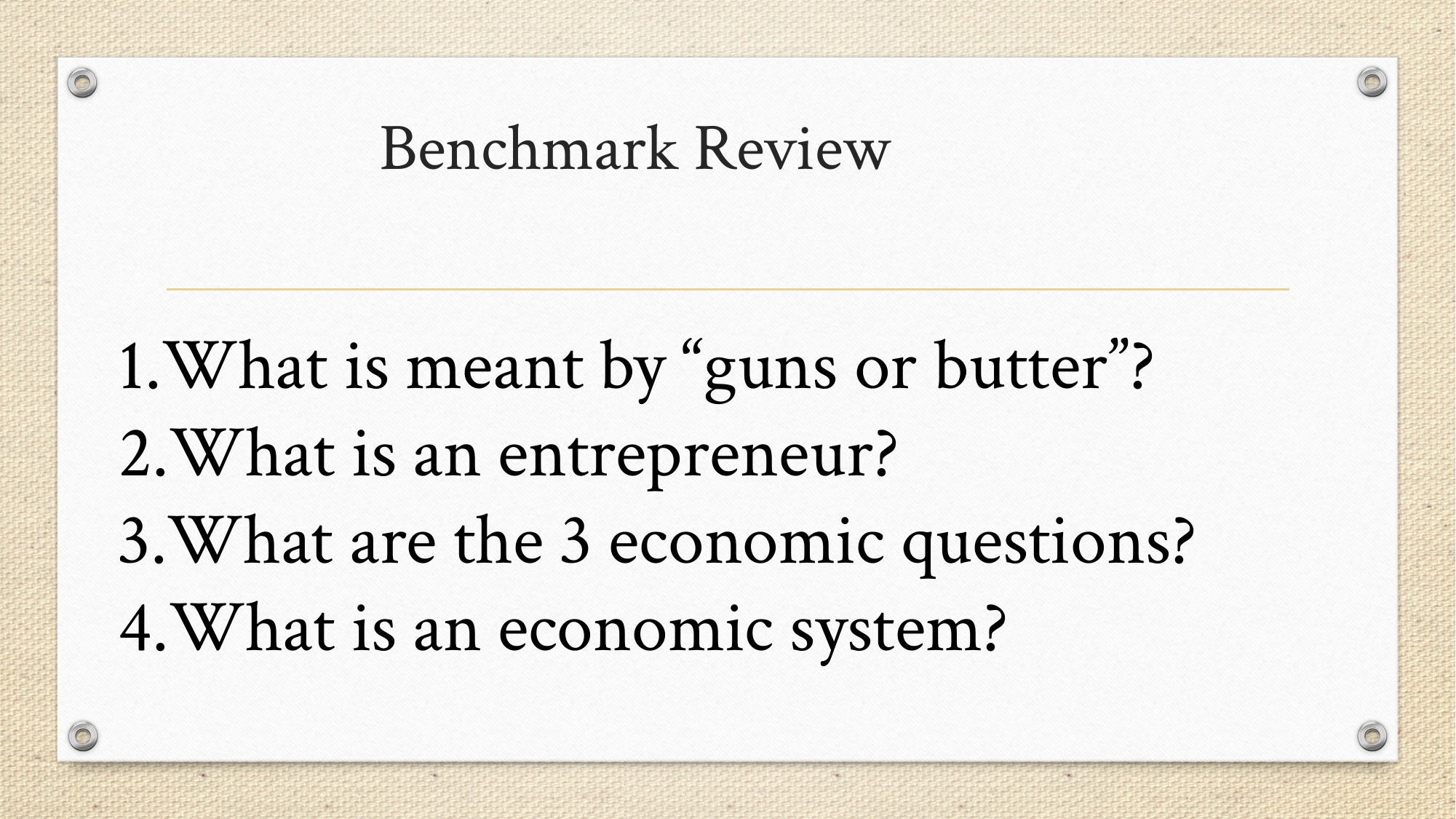

# Benchmark Review
What is meant by “guns or butter”?
What is an entrepreneur?
What are the 3 economic questions?
What is an economic system?